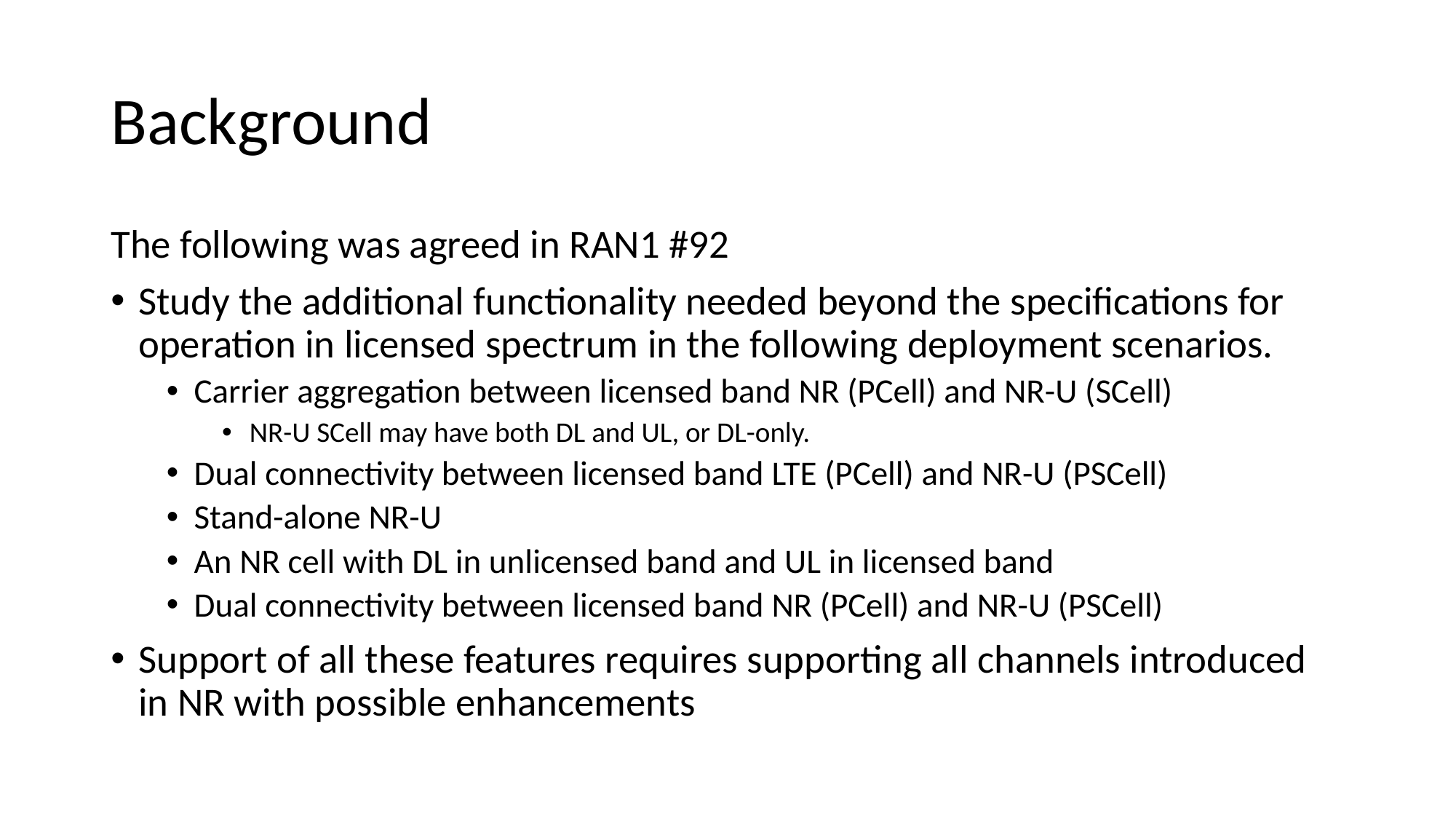

# Background
The following was agreed in RAN1 #92
Study the additional functionality needed beyond the specifications for operation in licensed spectrum in the following deployment scenarios.
Carrier aggregation between licensed band NR (PCell) and NR-U (SCell)
NR-U SCell may have both DL and UL, or DL-only.
Dual connectivity between licensed band LTE (PCell) and NR-U (PSCell)
Stand-alone NR-U
An NR cell with DL in unlicensed band and UL in licensed band
Dual connectivity between licensed band NR (PCell) and NR-U (PSCell)
Support of all these features requires supporting all channels introduced in NR with possible enhancements